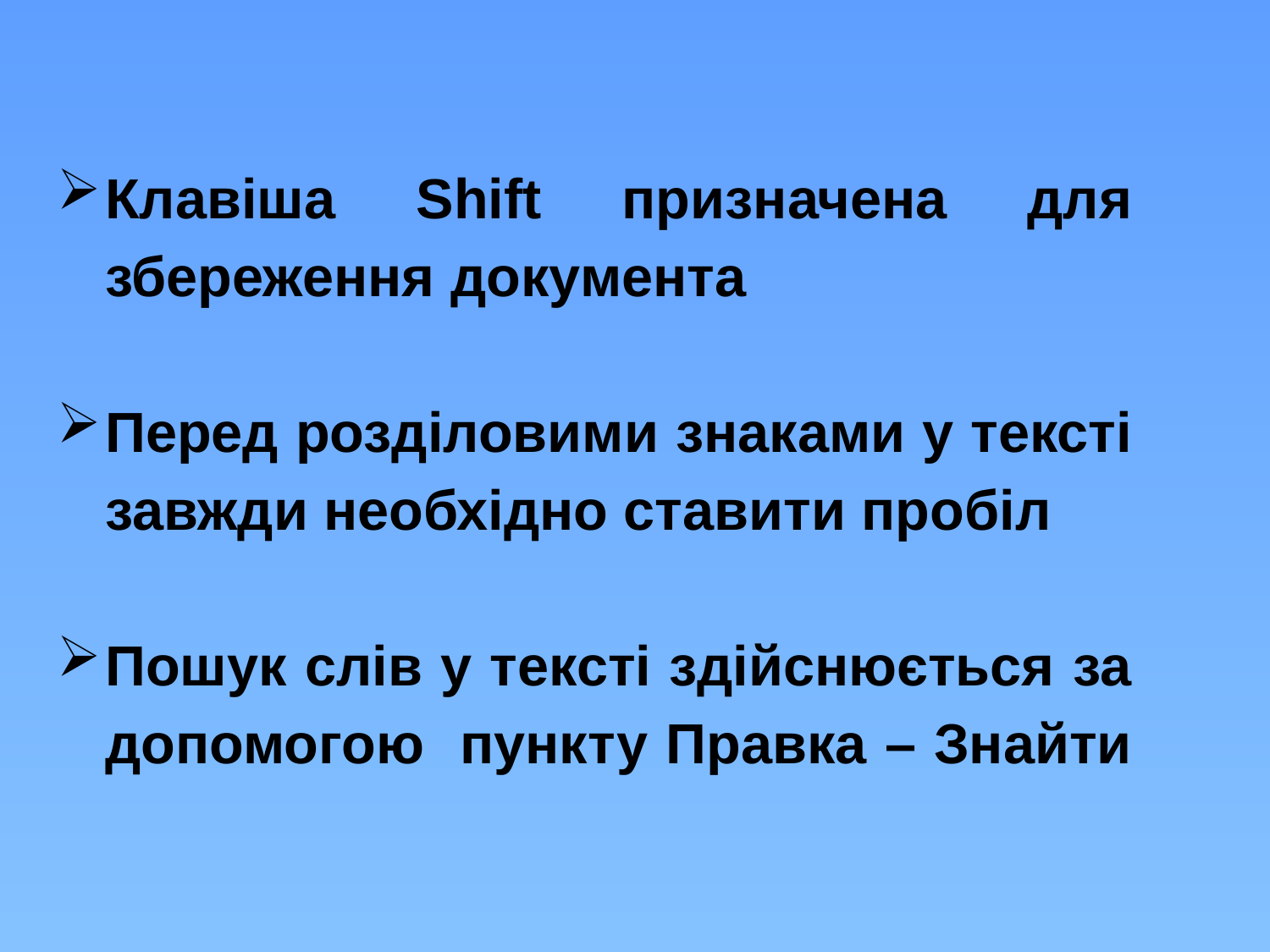

Клавіша Shift призначена для збереження документа

Перед розділовими знаками у тексті завжди необхідно ставити пробіл

Пошук слів у тексті здійснюється за допомогою  пункту Правка – Знайти